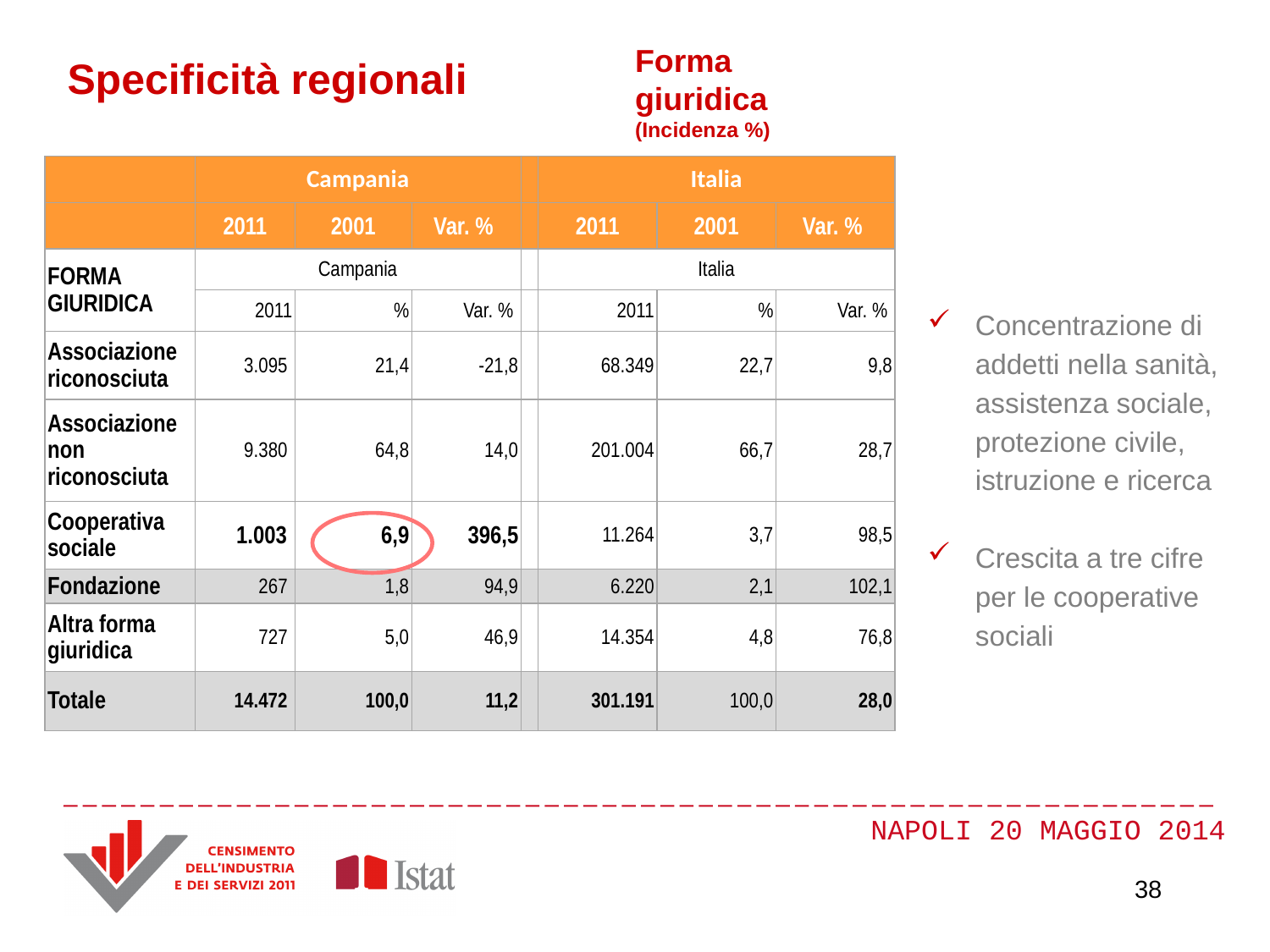

Forma giuridica
(Incidenza %)
Specificità regionali
|  | Campania |  |  |  | Italia |  |  |
| --- | --- | --- | --- | --- | --- | --- | --- |
|  | 2011 | 2001 | Var. % |  | 2011 | 2001 | Var. % |
| FORMA GIURIDICA | Campania |  |  |  | Italia |  |  |
|  | 2011 | % | Var. % |  | 2011 | % | Var. % |
| Associazione riconosciuta | 3.095 | 21,4 | -21,8 |  | 68.349 | 22,7 | 9,8 |
| Associazione non riconosciuta | 9.380 | 64,8 | 14,0 |  | 201.004 | 66,7 | 28,7 |
| Cooperativa sociale | 1.003 | 6,9 | 396,5 |  | 11.264 | 3,7 | 98,5 |
| Fondazione | 267 | 1,8 | 94,9 |  | 6.220 | 2,1 | 102,1 |
| Altra forma giuridica | 727 | 5,0 | 46,9 |  | 14.354 | 4,8 | 76,8 |
| Totale | 14.472 | 100,0 | 11,2 |  | 301.191 | 100,0 | 28,0 |
Concentrazione di addetti nella sanità, assistenza sociale, protezione civile, istruzione e ricerca

Crescita a tre cifre per le cooperative sociali

38